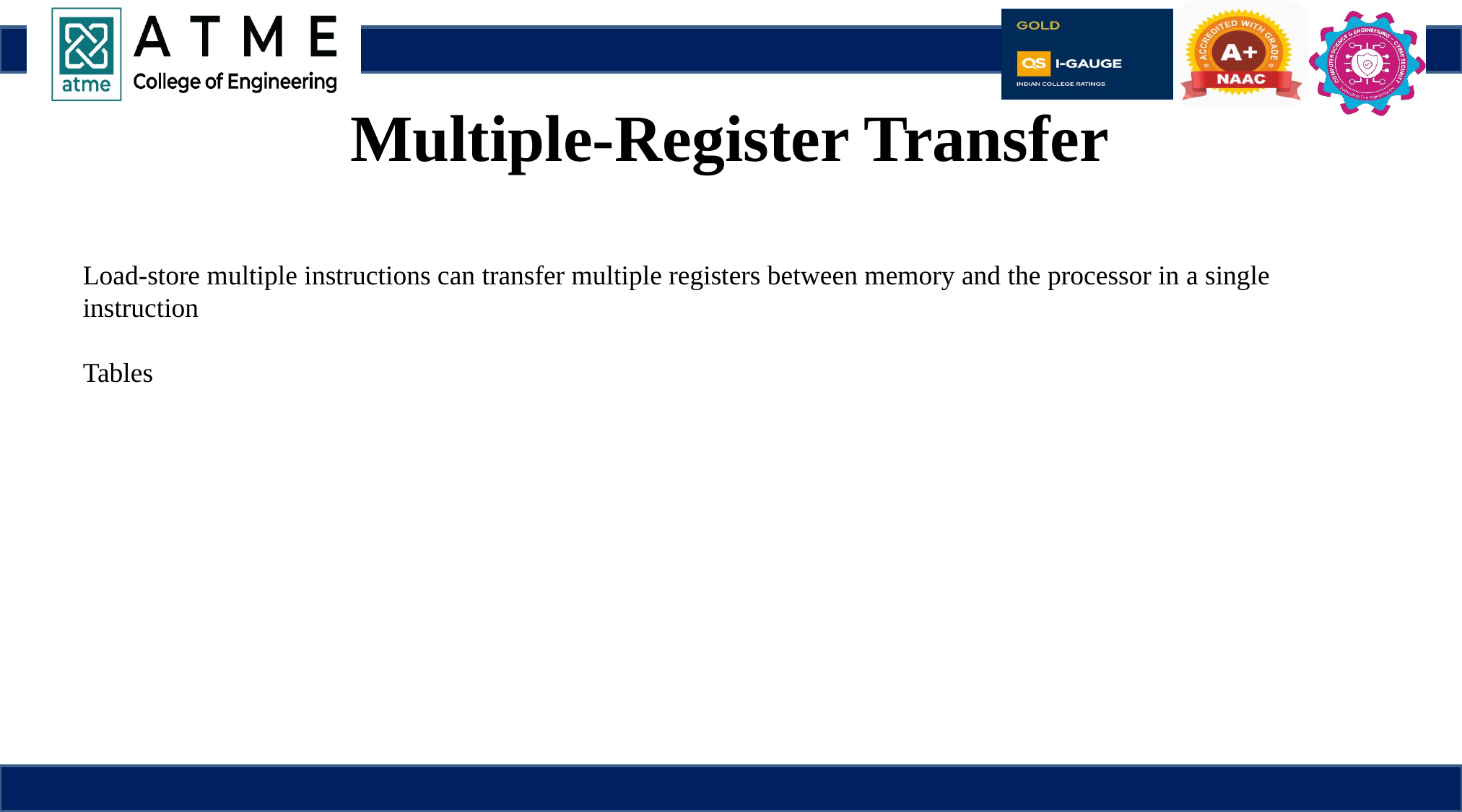

# Multiple-Register Transfer
Load-store multiple instructions can transfer multiple registers between memory and the processor in a single instruction

Tables